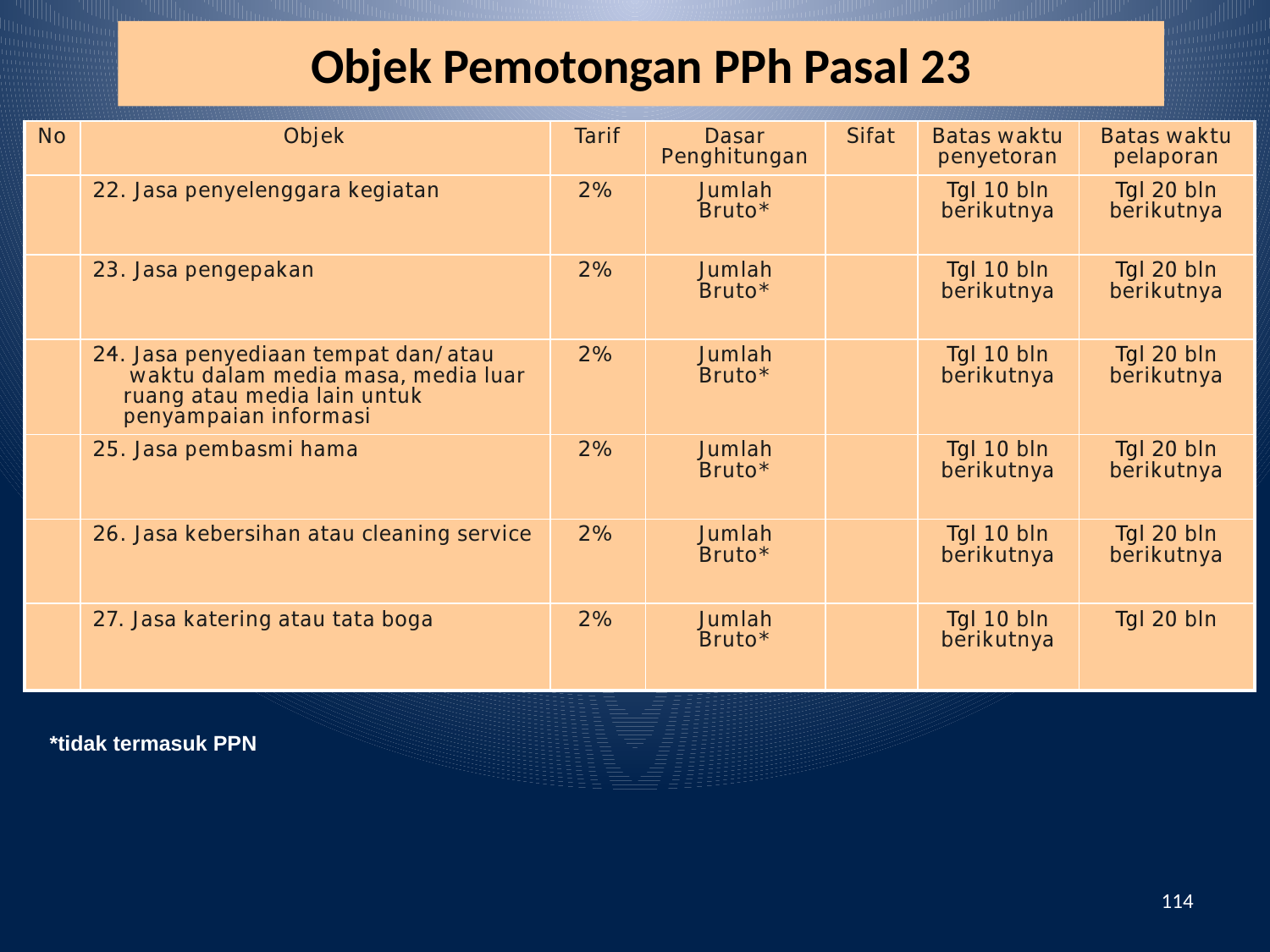

Objek Pemotongan PPh Pasal 23
| No | Objek | Tarif | Dasar Penghitungan | Sifat | Batas waktu penyetoran | Batas waktu pelaporan |
| --- | --- | --- | --- | --- | --- | --- |
|  | 22. Jasa penyelenggara kegiatan | 2% | Jumlah Bruto\* |  | Tgl 10 bln berikutnya | Tgl 20 bln berikutnya |
|  | 23. Jasa pengepakan | 2% | Jumlah Bruto\* |  | Tgl 10 bln berikutnya | Tgl 20 bln berikutnya |
|  | 24. Jasa penyediaan tempat dan/atau waktu dalam media masa, media luar ruang atau media lain untuk penyampaian informasi | 2% | Jumlah Bruto\* |  | Tgl 10 bln berikutnya | Tgl 20 bln berikutnya |
|  | 25. Jasa pembasmi hama | 2% | Jumlah Bruto\* |  | Tgl 10 bln berikutnya | Tgl 20 bln berikutnya |
|  | 26. Jasa kebersihan atau cleaning service | 2% | Jumlah Bruto\* |  | Tgl 10 bln berikutnya | Tgl 20 bln berikutnya |
|  | 27. Jasa katering atau tata boga | 2% | Jumlah Bruto\* |  | Tgl 10 bln berikutnya | Tgl 20 bln |
*tidak termasuk PPN
114